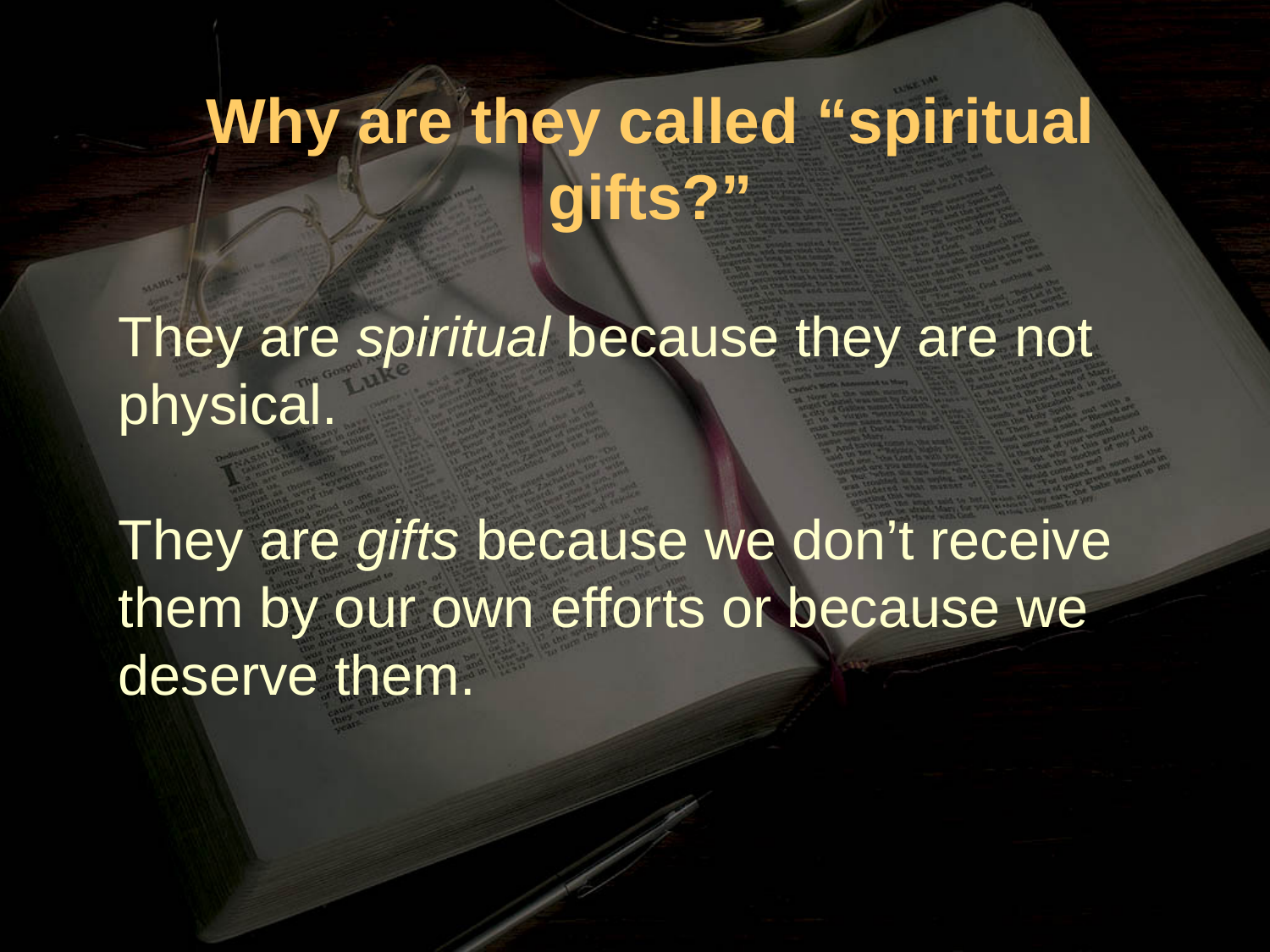

Why are they called “spiritual gifts?”

They are spiritual because they are not physical.

They are gifts because we don’t receive them by our own efforts or because we deserve them.